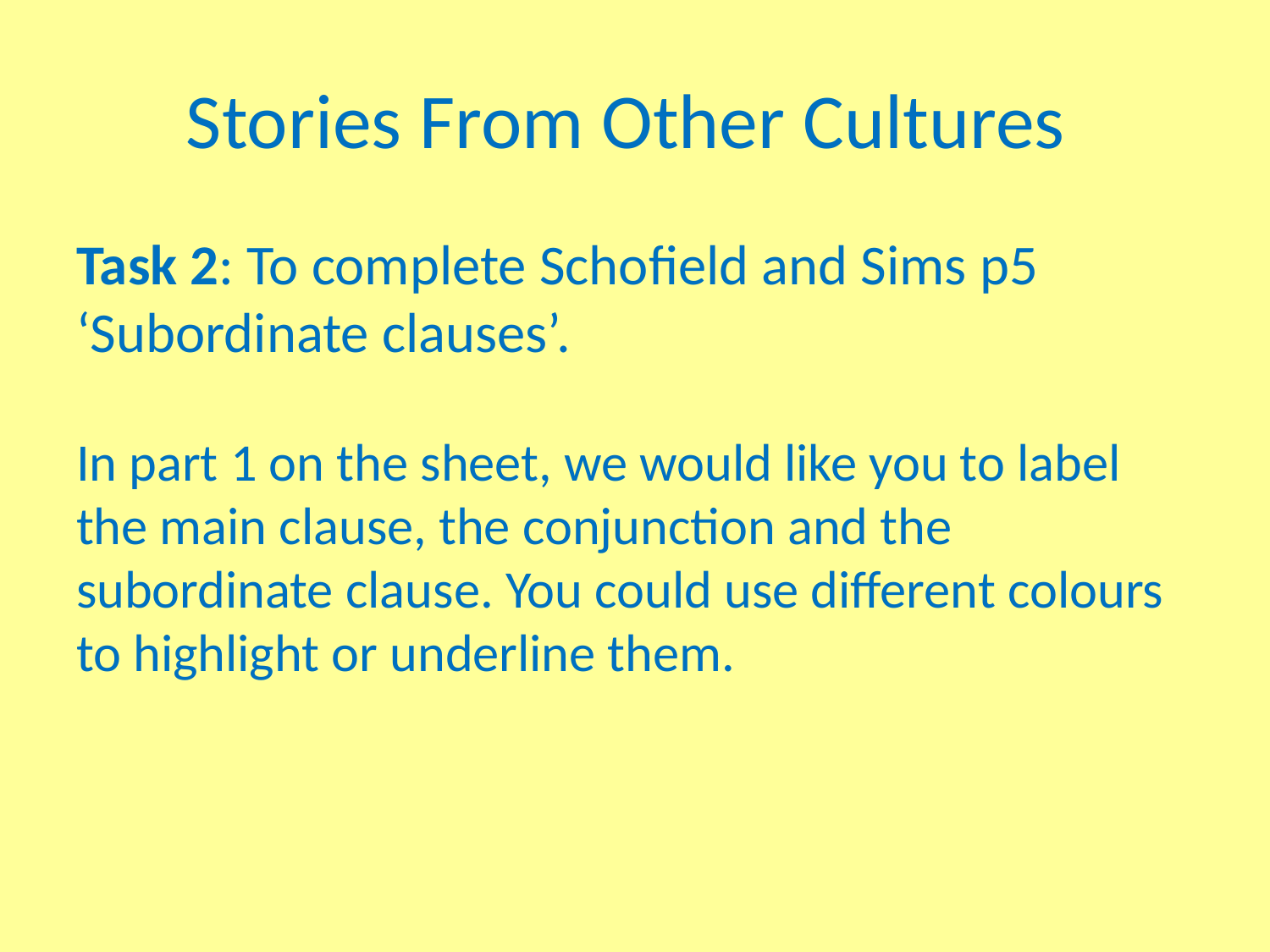

# Stories From Other Cultures
Task 2: To complete Schofield and Sims p5 ‘Subordinate clauses’.

In part 1 on the sheet, we would like you to label the main clause, the conjunction and the subordinate clause. You could use different colours to highlight or underline them.